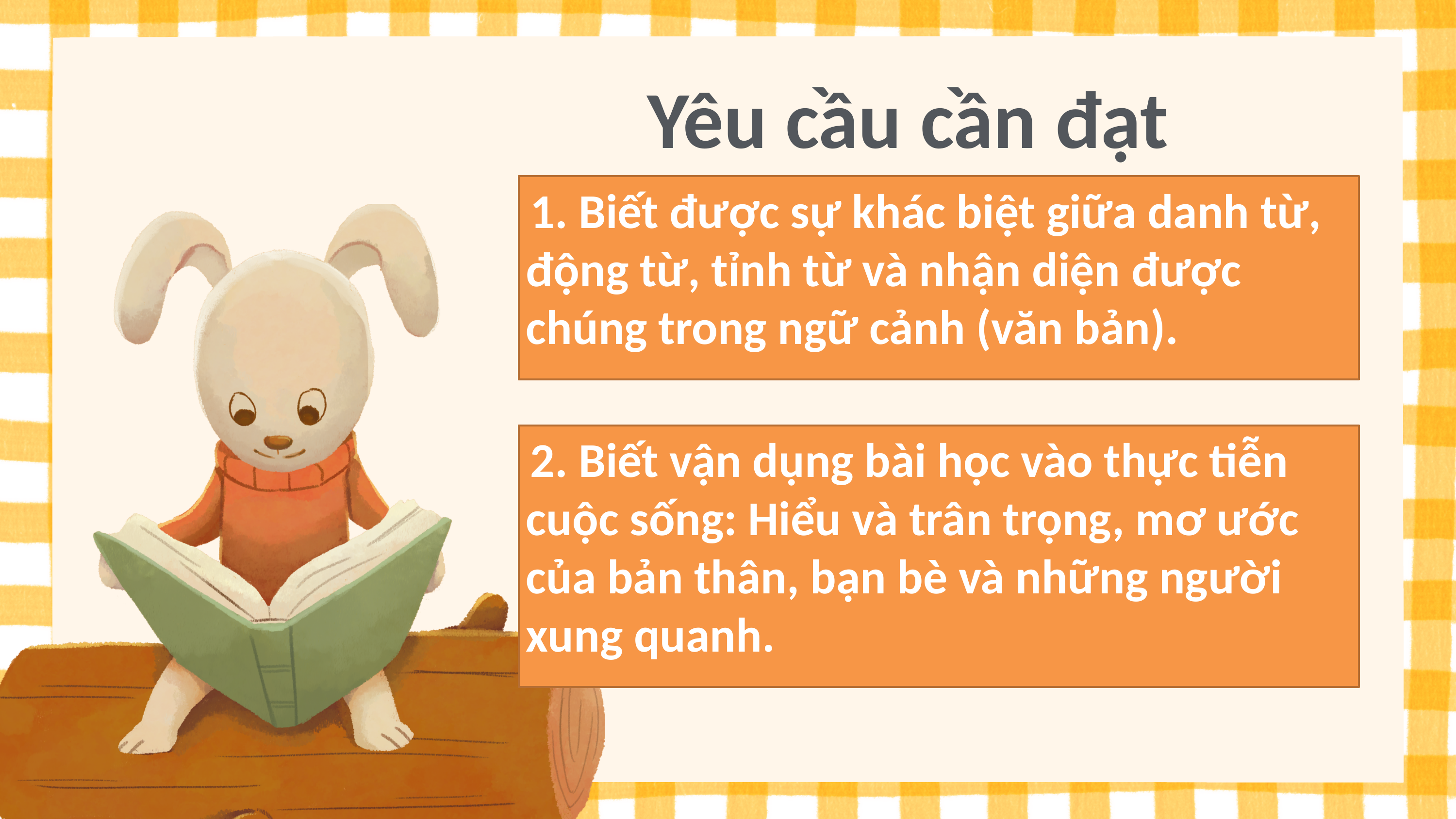

Yêu cầu cần đạt
 1. Biết được sự khác biệt giữa danh từ, động từ, tỉnh từ và nhận diện được chúng trong ngữ cảnh (văn bản).

 2. Biết vận dụng bài học vào thực tiễn cuộc sống: Hiểu và trân trọng, mơ ước của bản thân, bạn bè và những người xung quanh.